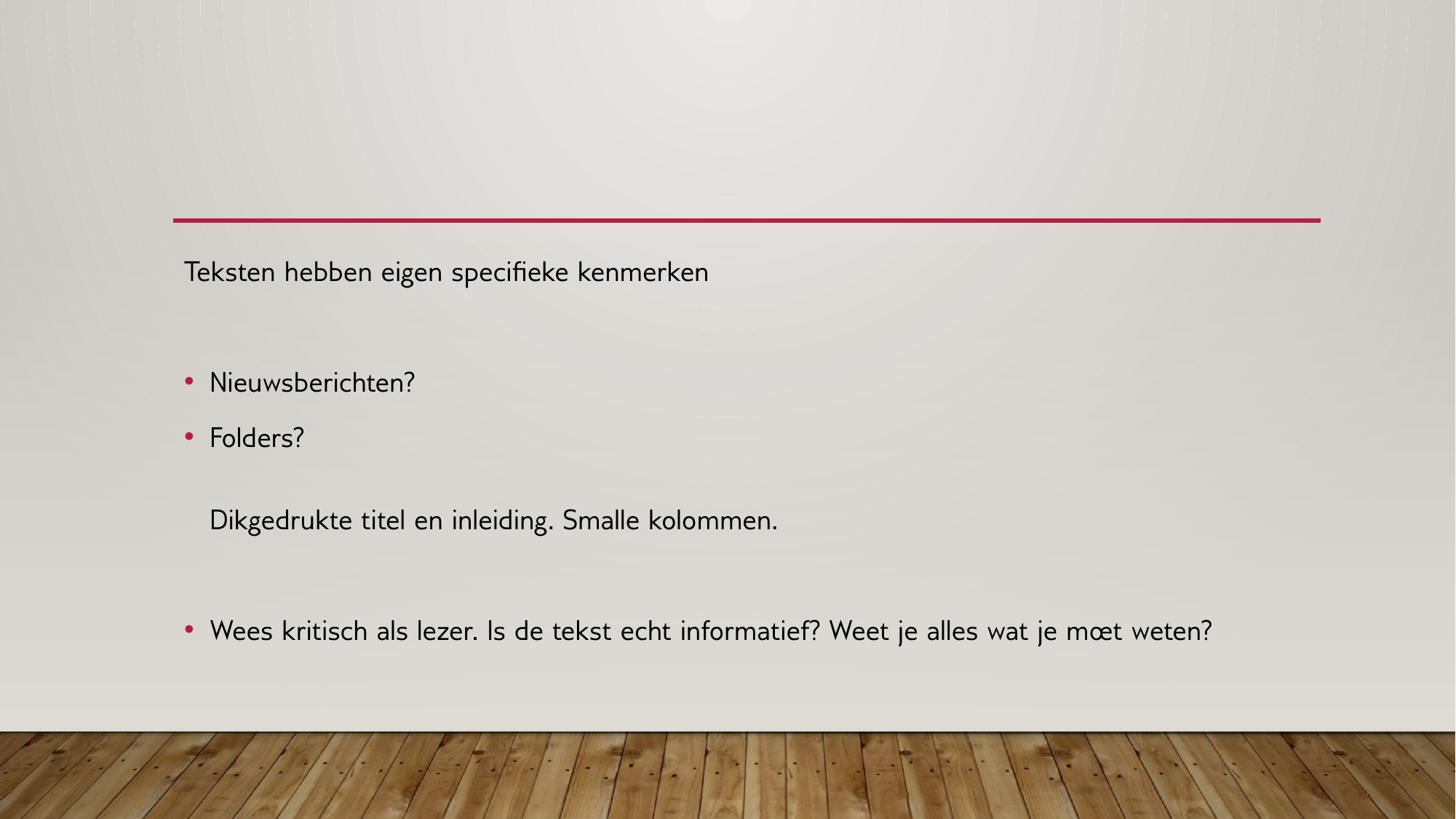

#
Teksten hebben eigen specifieke kenmerken

Nieuwsberichten?
Folders?
Dikgedrukte titel en inleiding. Smalle kolommen.

Wees kritisch als lezer. Is de tekst echt informatief? Weet je alles wat je moet weten?